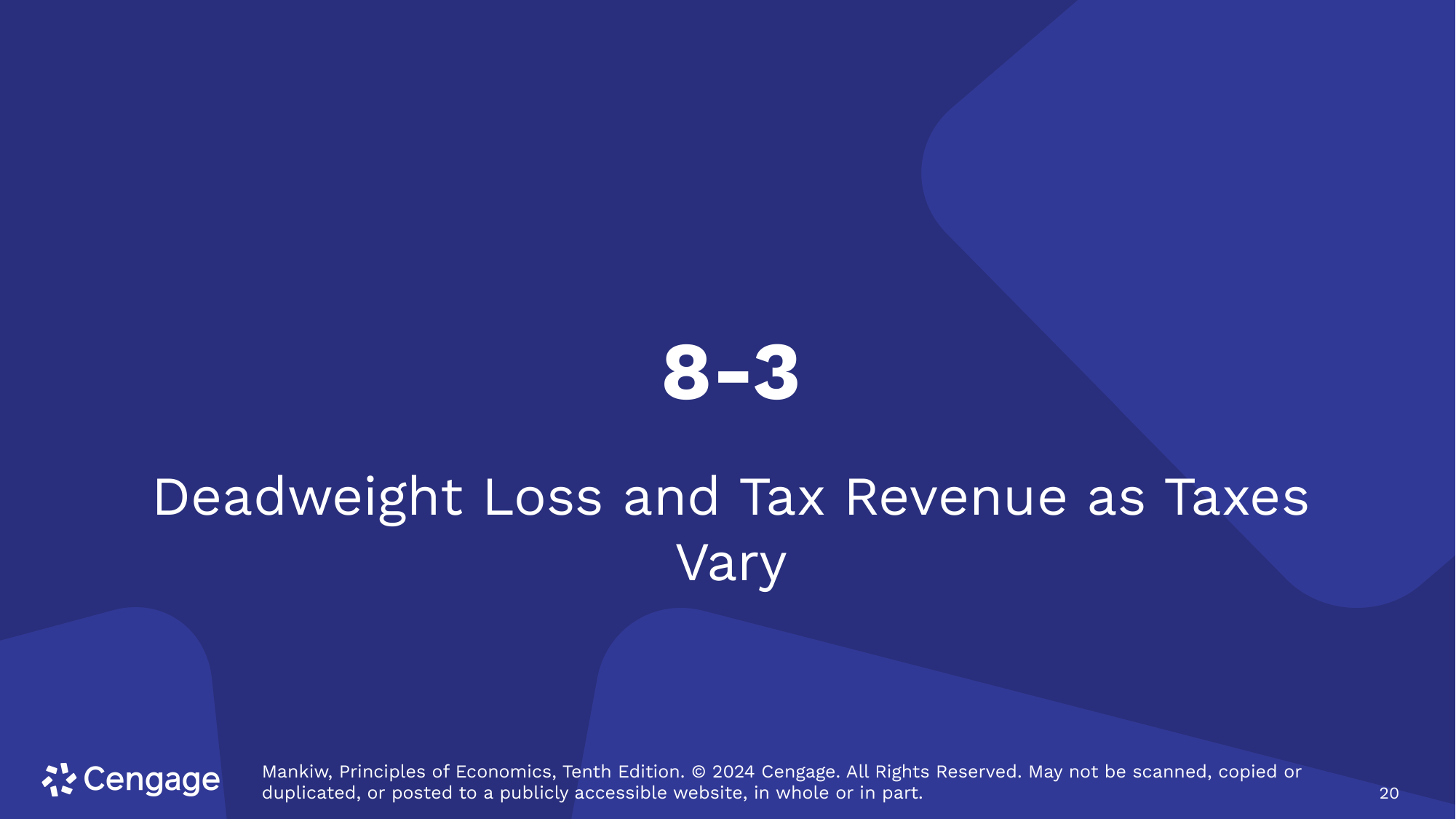

# 8-3
Deadweight Loss and Tax Revenue as Taxes Vary